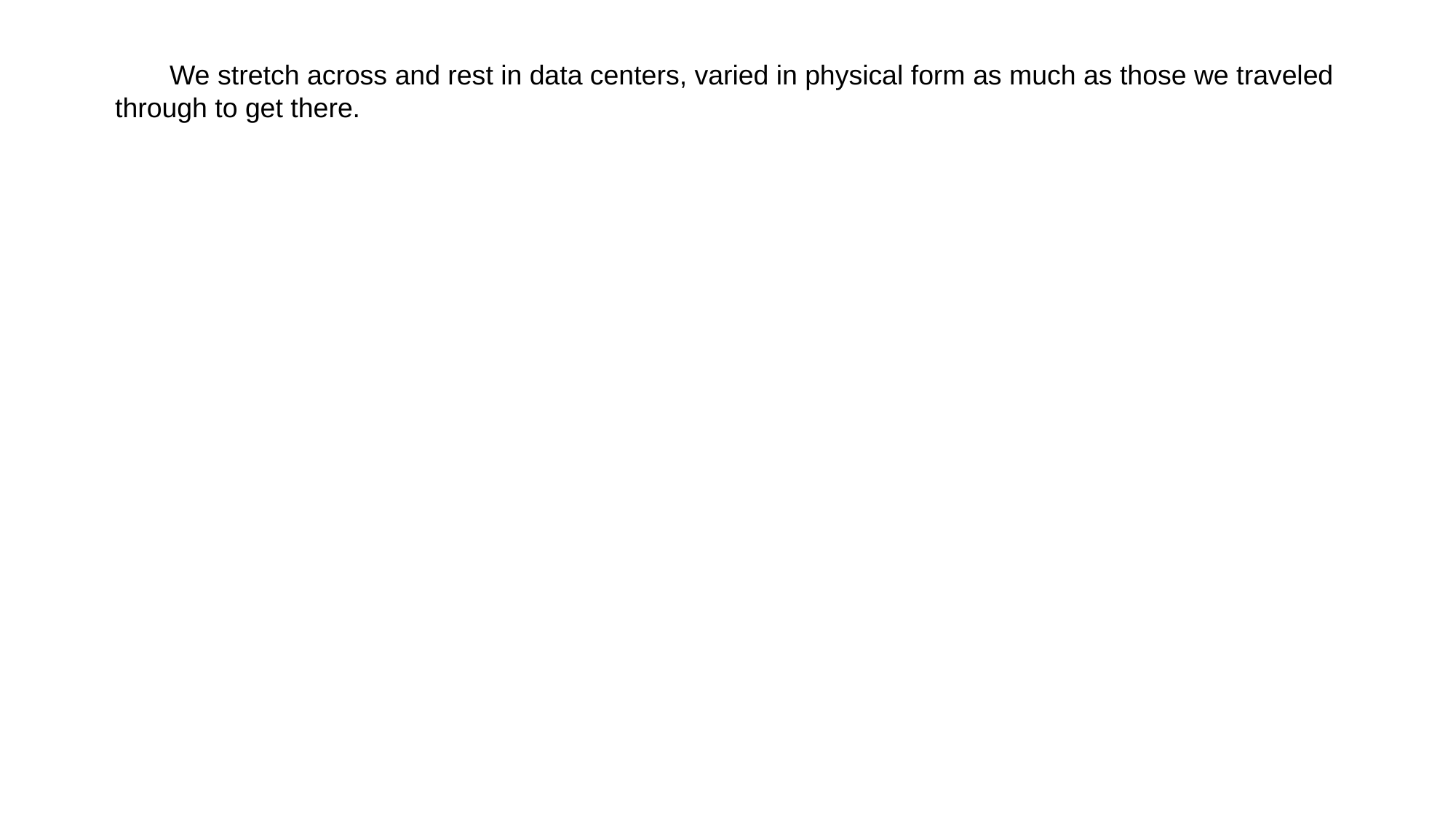

We stretch across and rest in data centers, varied in physical form as much as those we traveled through to get there.